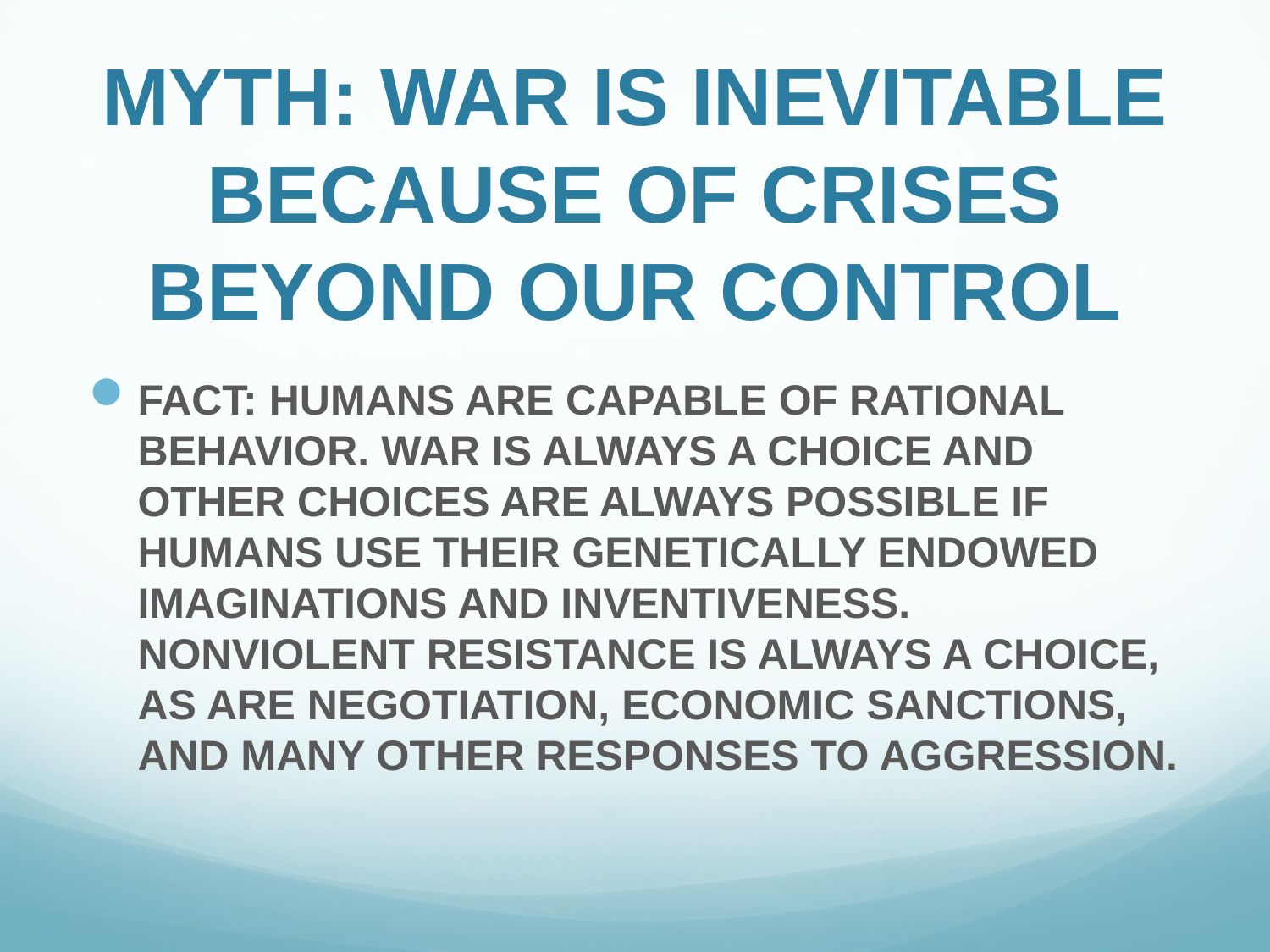

# MYTH: WAR IS INEVITABLE BECAUSE OF CRISES BEYOND OUR CONTROL
FACT: HUMANS ARE CAPABLE OF RATIONAL BEHAVIOR. WAR IS ALWAYS A CHOICE AND OTHER CHOICES ARE ALWAYS POSSIBLE IF HUMANS USE THEIR GENETICALLY ENDOWED IMAGINATIONS AND INVENTIVENESS. NONVIOLENT RESISTANCE IS ALWAYS A CHOICE, AS ARE NEGOTIATION, ECONOMIC SANCTIONS, AND MANY OTHER RESPONSES TO AGGRESSION.